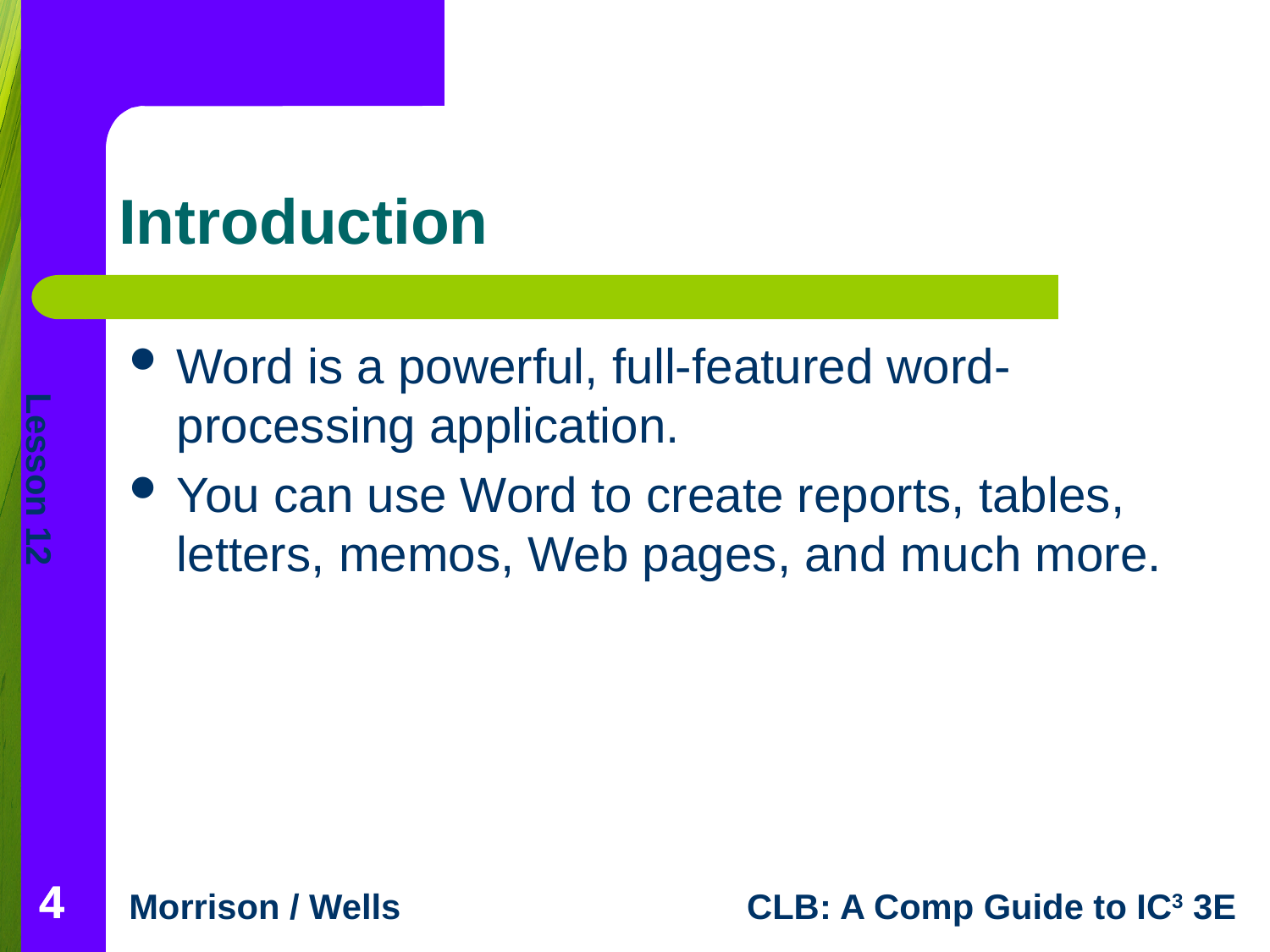

# Introduction
Word is a powerful, full-featured word-processing application.
You can use Word to create reports, tables, letters, memos, Web pages, and much more.

4
4
4